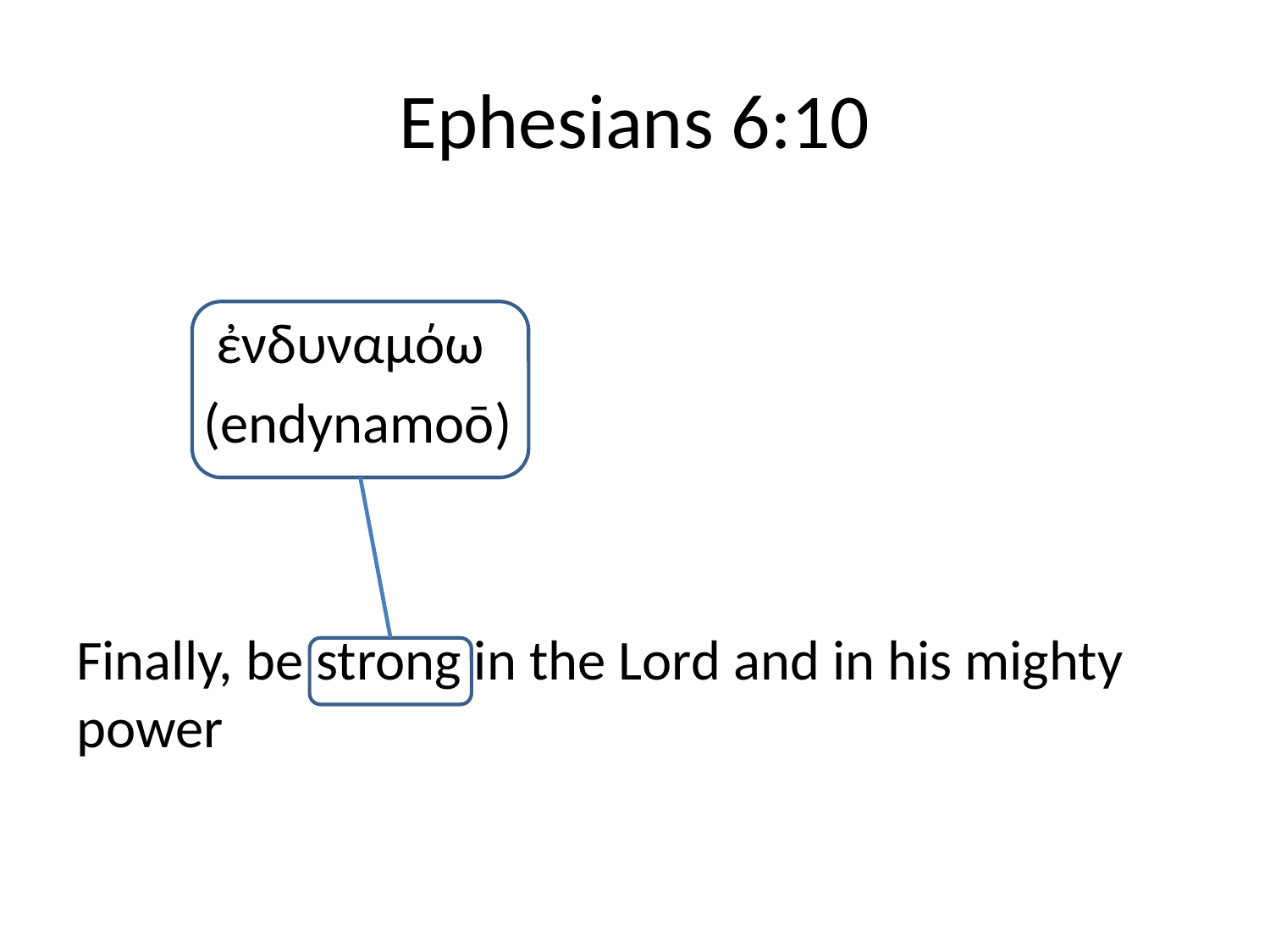

# Ephesians 6:10

	 ἐνδυναμόω
	(endynamoō)

Finally, be strong in the Lord and in his mighty power